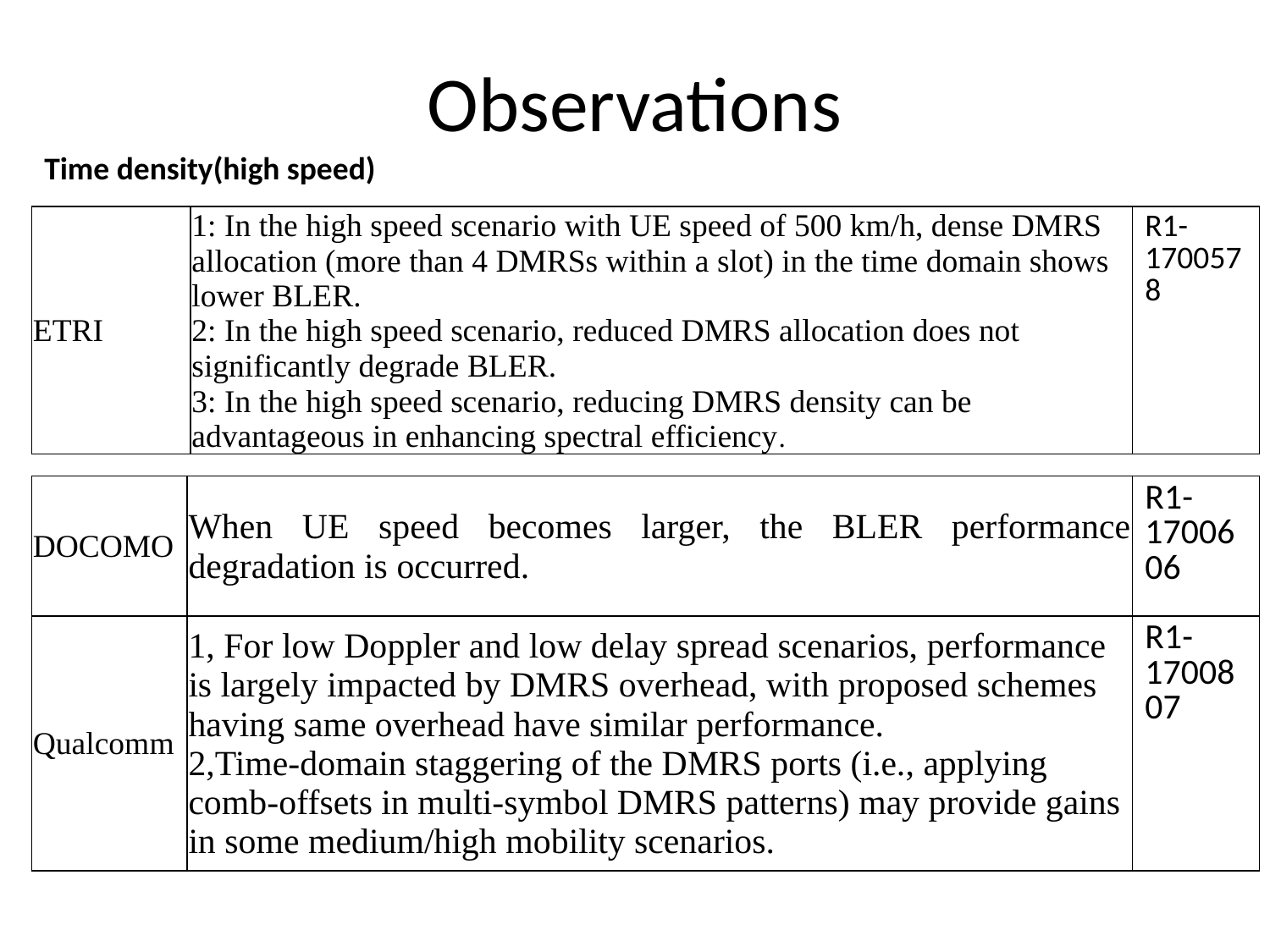

# Observations
Time density(high speed)
| ETRI | 1: In the high speed scenario with UE speed of 500 km/h, dense DMRS allocation (more than 4 DMRSs within a slot) in the time domain shows lower BLER. 2: In the high speed scenario, reduced DMRS allocation does not significantly degrade BLER. 3: In the high speed scenario, reducing DMRS density can be advantageous in enhancing spectral efficiency. | R1-170057 8 |
| --- | --- | --- |
| DOCOMO | When UE speed becomes larger, the BLER performance degradation is occurred. | R1-1700606 |
| --- | --- | --- |
| Qualcomm | 1, For low Doppler and low delay spread scenarios, performance is largely impacted by DMRS overhead, with proposed schemes having same overhead have similar performance. 2,Time-domain staggering of the DMRS ports (i.e., applying comb-offsets in multi-symbol DMRS patterns) may provide gains in some medium/high mobility scenarios. | R1-1700807 |